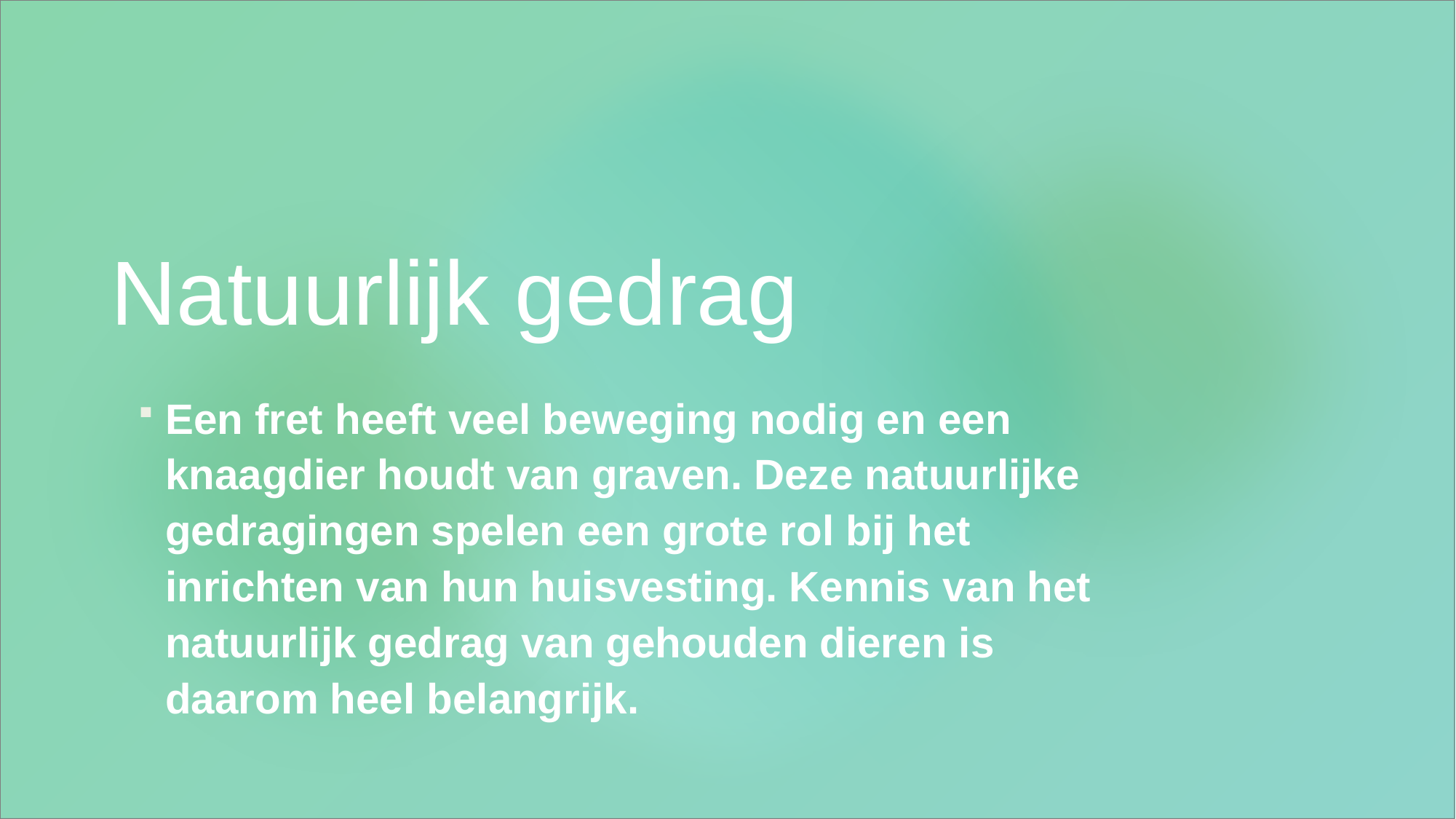

# Natuurlijk gedrag

Een fret heeft veel beweging nodig en een knaagdier houdt van graven. Deze natuurlijke gedragingen spelen een grote rol bij het inrichten van hun huisvesting. Kennis van het natuurlijk gedrag van gehouden dieren is daarom heel belangrijk.